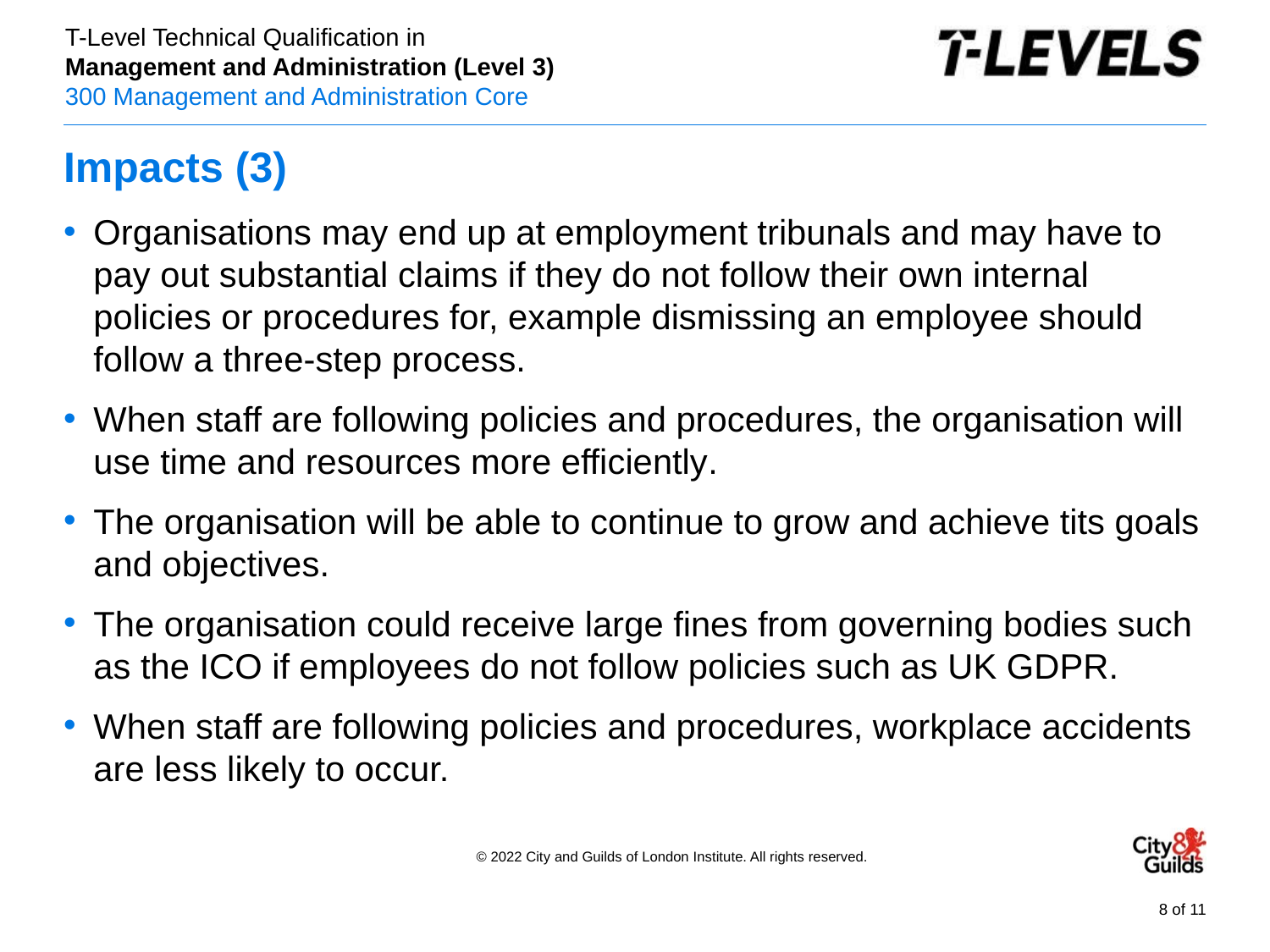

# Impacts (3)
Organisations may end up at employment tribunals and may have to pay out substantial claims if they do not follow their own internal policies or procedures for, example dismissing an employee should follow a three-step process.
When staff are following policies and procedures, the organisation will use time and resources more efficiently.
The organisation will be able to continue to grow and achieve tits goals and objectives.
The organisation could receive large fines from governing bodies such as the ICO if employees do not follow policies such as UK GDPR.
When staff are following policies and procedures, workplace accidents are less likely to occur.